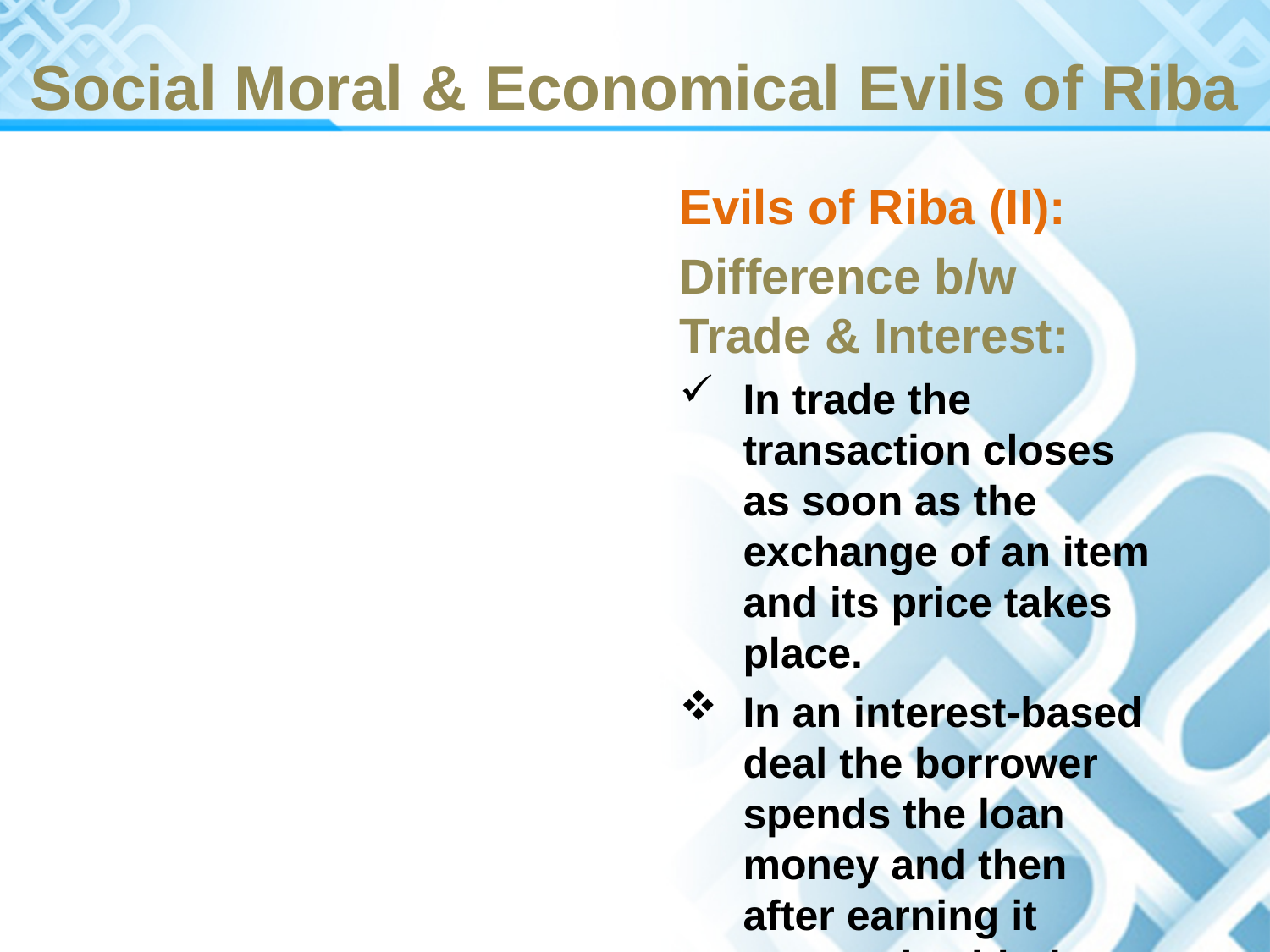

Social Moral & Economical Evils of Riba
Evils of Riba (II):
Difference b/w Trade & Interest:
In trade the transaction closes as soon as the exchange of an item and its price takes place.
In an interest-based deal the borrower spends the loan money and then after earning it returns it with the addition of interest.